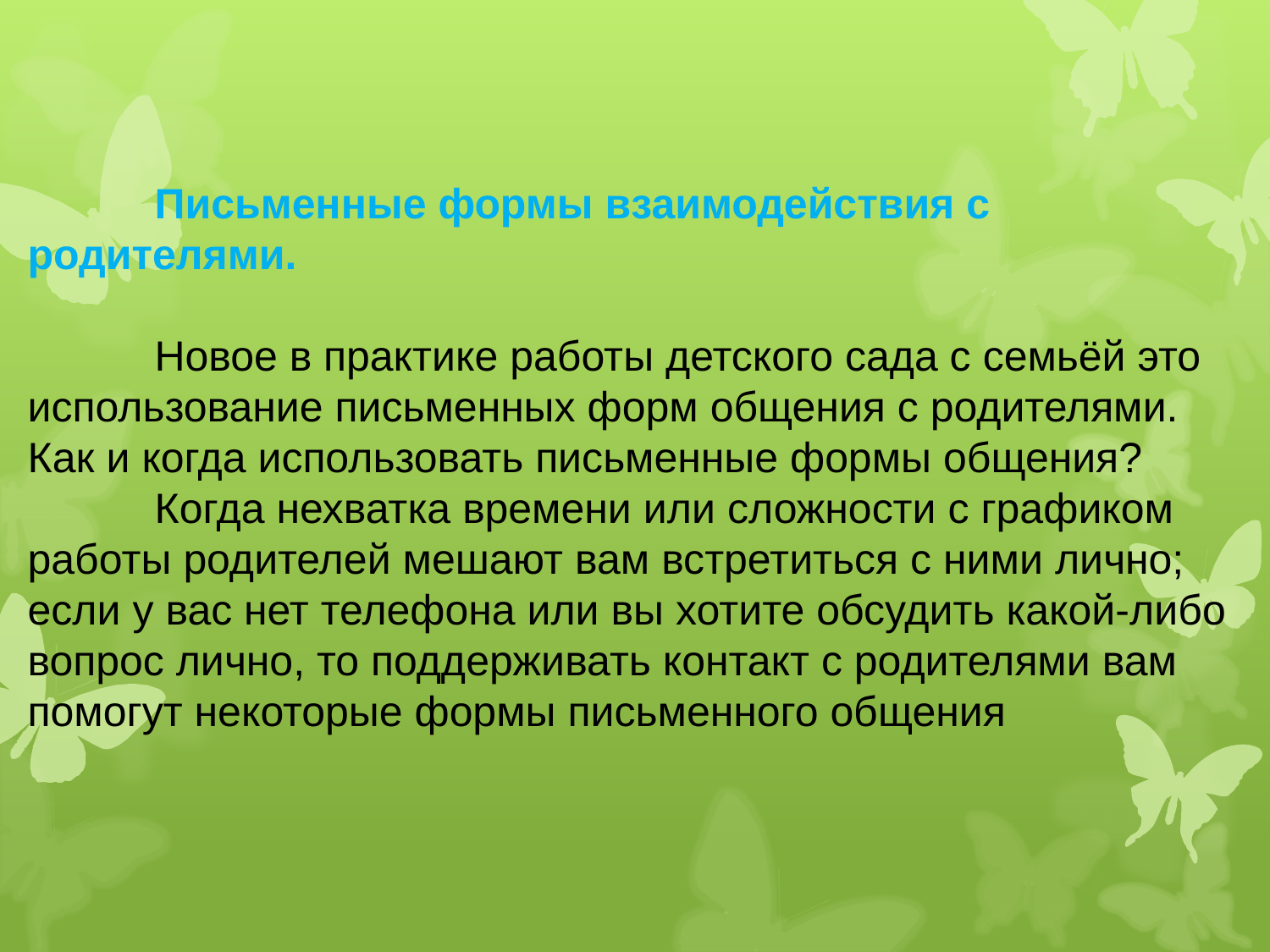

# Письменные формы взаимодействия с родителями. Новое в практике работы детского сада с семьёй это использование письменных форм общения с родителями. Как и когда использовать письменные формы общения? Когда нехватка времени или сложности с графиком работы родителей мешают вам встретиться с ними лично; если у вас нет телефона или вы хотите обсудить какой-либо вопрос лично, то поддерживать контакт с родителями вам помогут некоторые формы письменного общения